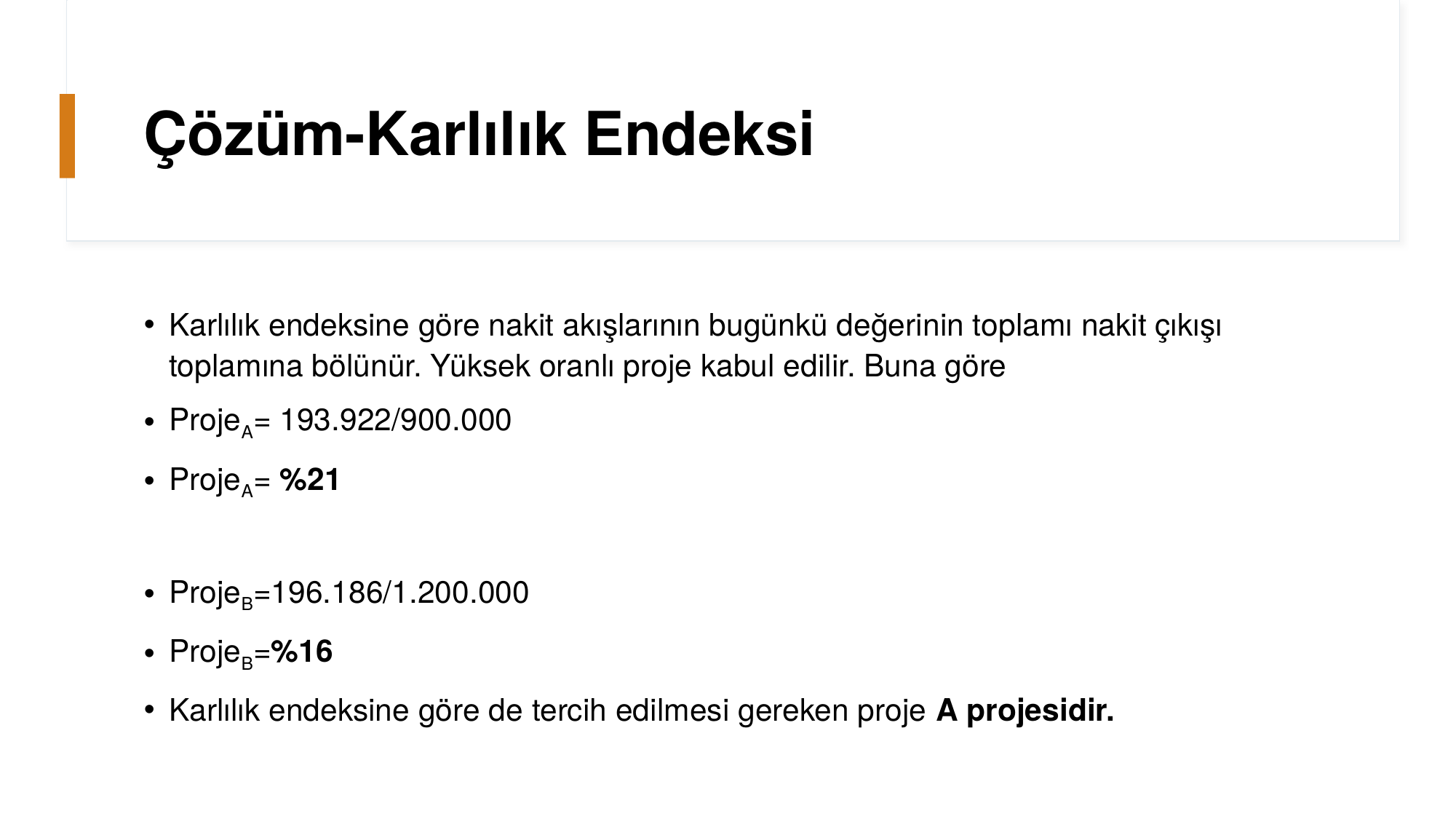

# Çözüm-Karlılık Endeksi
Karlılık endeksine göre nakit akışlarının bugünkü değerinin toplamı nakit çıkışı toplamına bölünür. Yüksek oranlı proje kabul edilir. Buna göre
ProjeA= 193.922/900.000
ProjeA= %21

ProjeB=196.186/1.200.000
ProjeB=%16
Karlılık endeksine göre de tercih edilmesi gereken proje A projesidir.